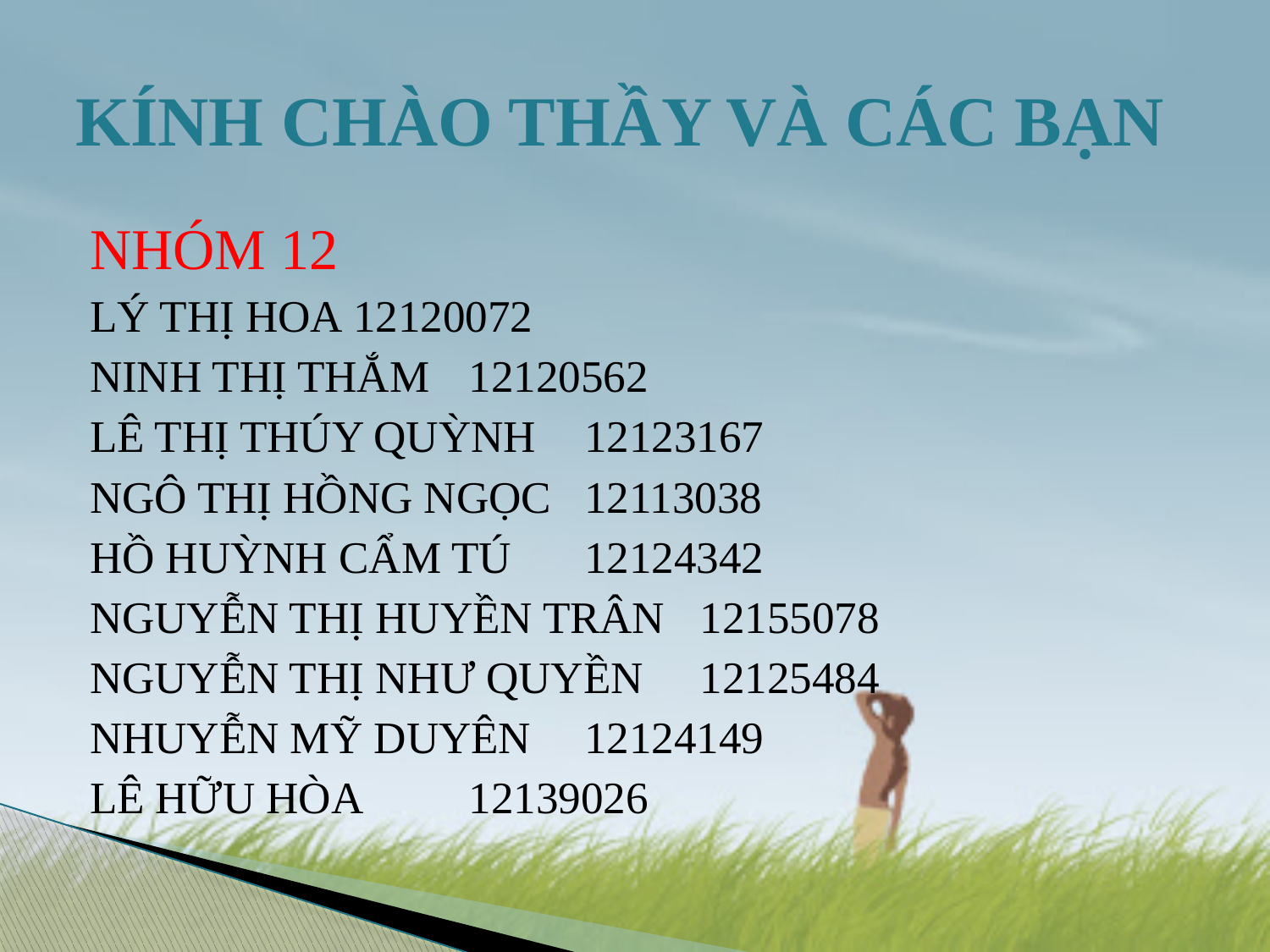

# KÍNH CHÀO THẦY VÀ CÁC BẠN
NHÓM 12
LÝ THỊ HOA				12120072
NINH THỊ THẮM			12120562
LÊ THỊ THÚY QUỲNH			12123167
NGÔ THỊ HỒNG NGỌC		12113038
HỒ HUỲNH CẨM TÚ			12124342
NGUYỄN THỊ HUYỀN TRÂN	12155078
NGUYỄN THỊ NHƯ QUYỀN		12125484
NHUYỄN MỸ DUYÊN			12124149
LÊ HỮU HÒA				12139026